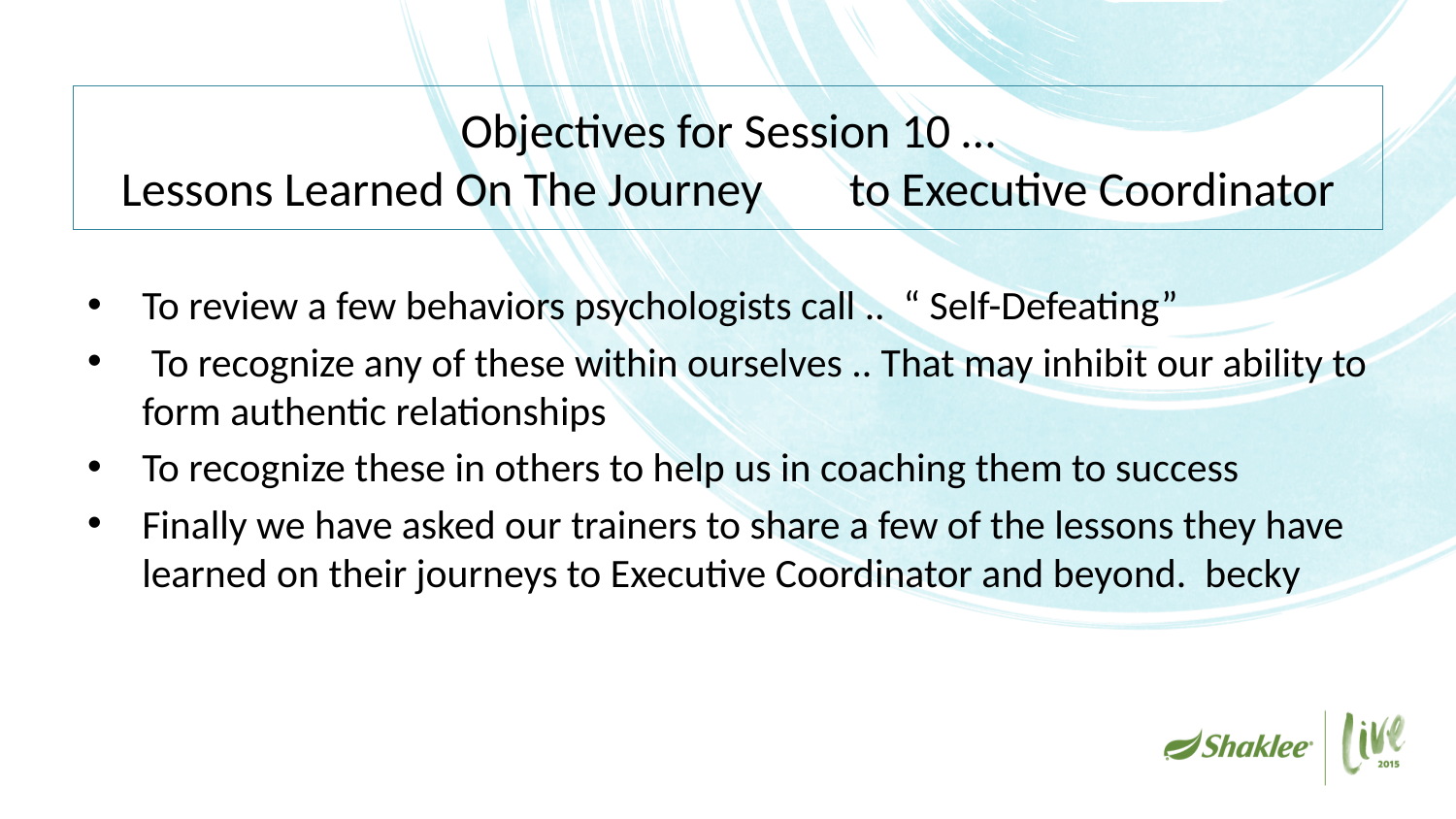

# Objectives for Session 10 … Lessons Learned On The Journey 	to Executive Coordinator
To review a few behaviors psychologists call ..  “ Self-Defeating”
 To recognize any of these within ourselves .. That may inhibit our ability to form authentic relationships
To recognize these in others to help us in coaching them to success
Finally we have asked our trainers to share a few of the lessons they have learned on their journeys to Executive Coordinator and beyond.  becky